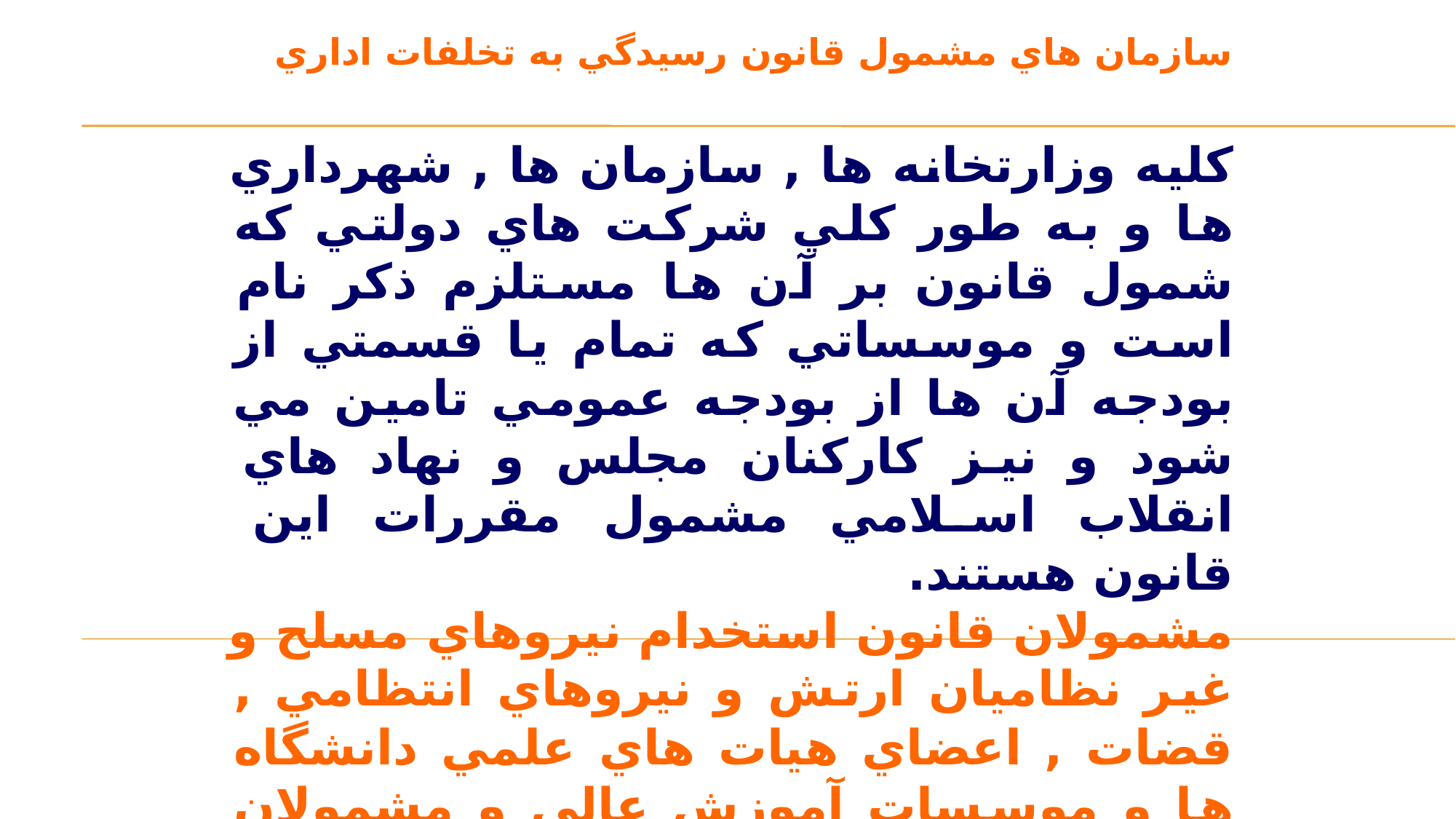

سازمان هاي مشمول قانون رسيدگي به تخلفات اداري
كليه وزارتخانه ها , سازمان ها , شهرداري ها و به طور كلي شركت هاي دولتي كه شمول قانون بر آن ها مستلزم ذكر نام است و موسساتي كه تمام يا قسمتي از بودجه آن ها از بودجه عمومي تامين مي شود و نيز كاركنان مجلس و نهاد هاي انقلاب اسلامي مشمول مقررات اين قانون هستند.
مشمولان قانون استخدام نيروهاي مسلح و غير نظاميان ارتش و نيروهاي انتظامي , قضات , اعضاي هيات هاي علمي دانشگاه ها و موسسات آموزش عالي و مشمولان قانون كار از شمول اين قانون خارج بوده و تابع مقررات مربوط به خود خواهند بود.